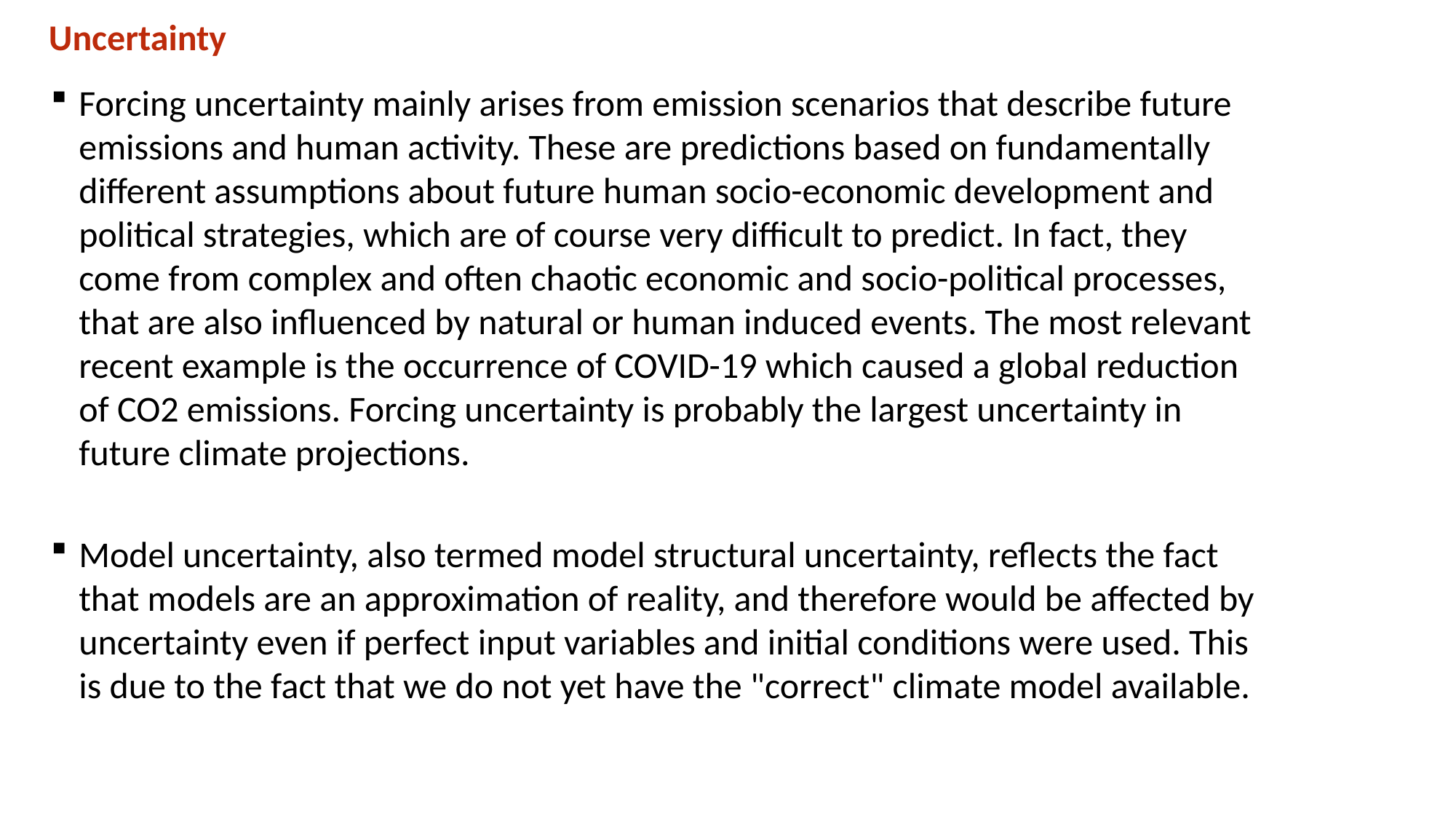

Uncertainty
Forcing uncertainty mainly arises from emission scenarios that describe future emissions and human activity. These are predictions based on fundamentally different assumptions about future human socio-economic development and political strategies, which are of course very difficult to predict. In fact, they come from complex and often chaotic economic and socio-political processes, that are also influenced by natural or human induced events. The most relevant recent example is the occurrence of COVID-19 which caused a global reduction of CO2 emissions. Forcing uncertainty is probably the largest uncertainty in future climate projections.

Model uncertainty, also termed model structural uncertainty, reflects the fact that models are an approximation of reality, and therefore would be affected by uncertainty even if perfect input variables and initial conditions were used. This is due to the fact that we do not yet have the "correct" climate model available.